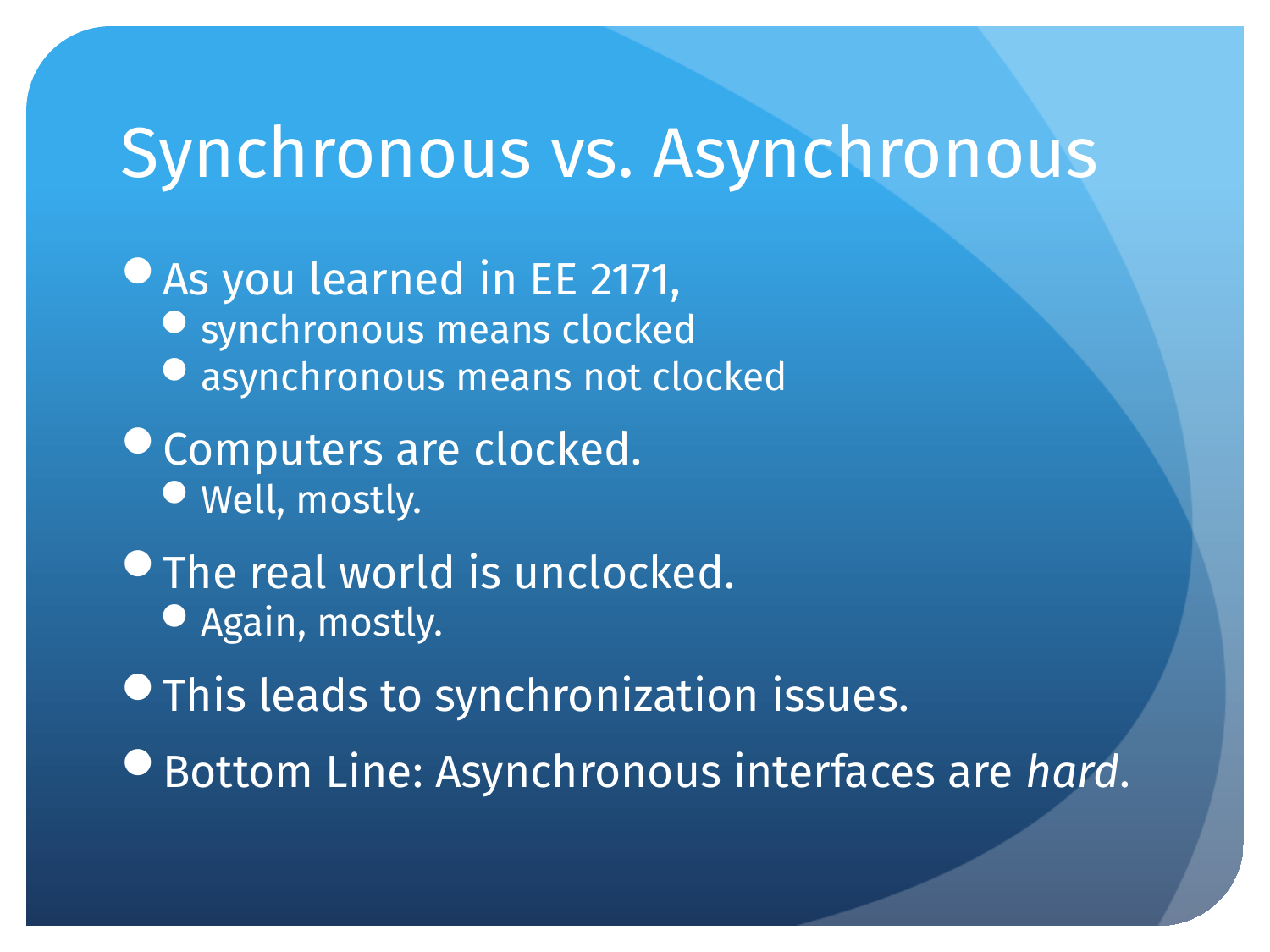

# Synchronous vs. Asynchronous
As you learned in EE 2171,
synchronous means clocked
asynchronous means not clocked
Computers are clocked.
Well, mostly.
The real world is unclocked.
Again, mostly.
This leads to synchronization issues.
Bottom Line: Asynchronous interfaces are hard.